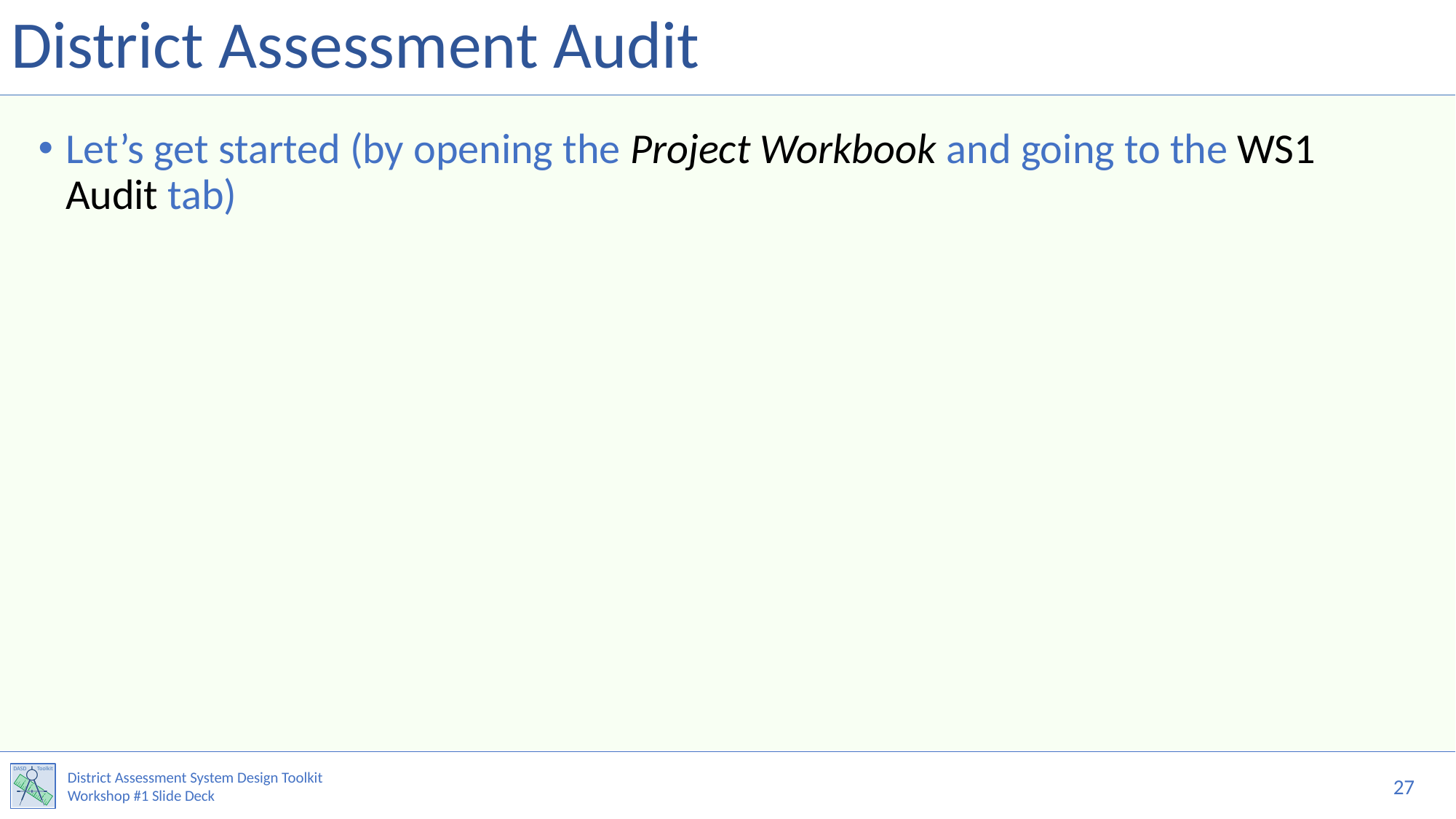

# District Assessment Audit
Let’s get started (by opening the Project Workbook and going to the WS1 Audit tab)